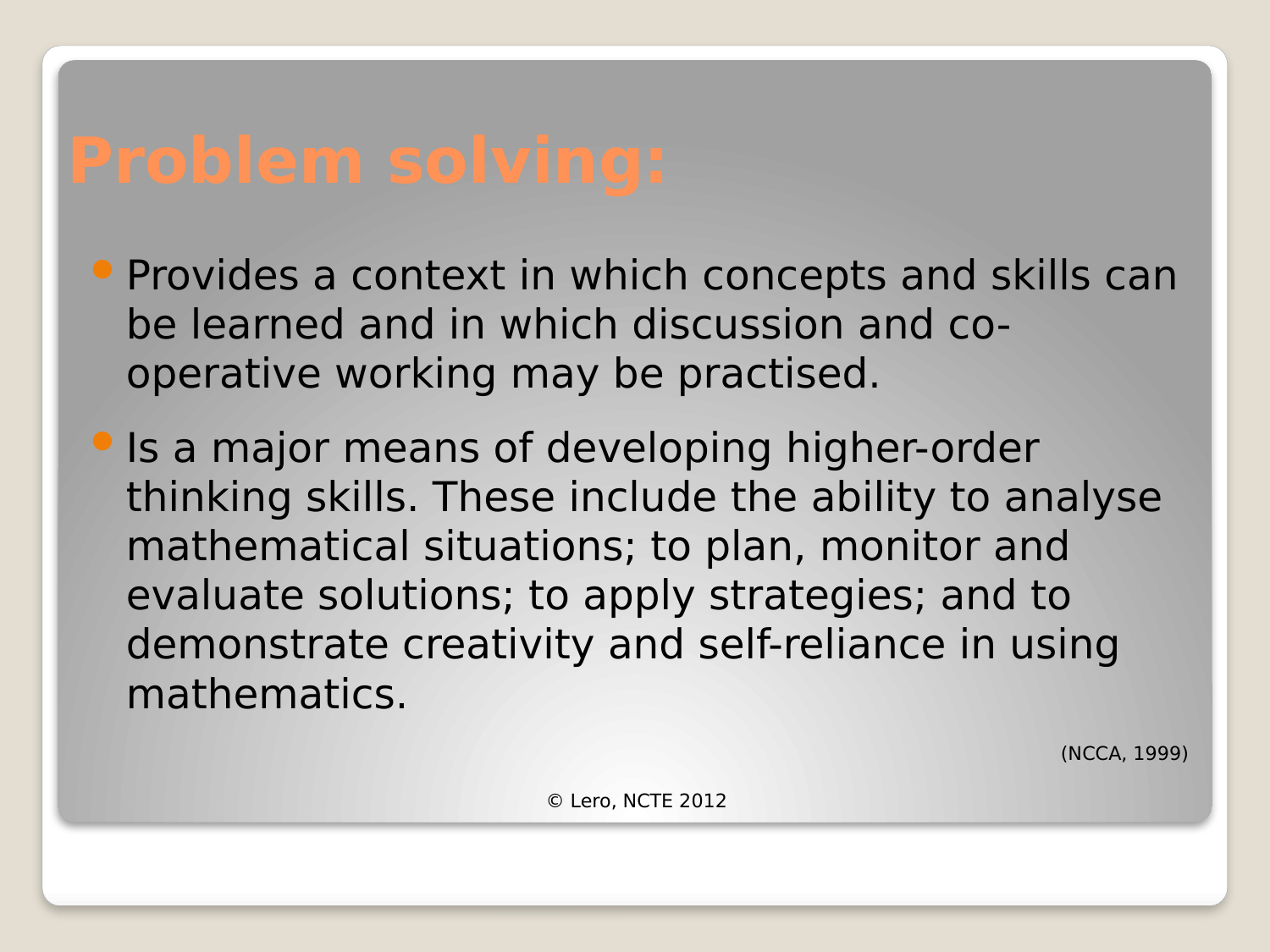

# Problem solving:
Provides a context in which concepts and skills can be learned and in which discussion and co-operative working may be practised.
Is a major means of developing higher-order thinking skills. These include the ability to analyse mathematical situations; to plan, monitor and evaluate solutions; to apply strategies; and to demonstrate creativity and self-reliance in using mathematics.
(NCCA, 1999)
© Lero, NCTE 2012